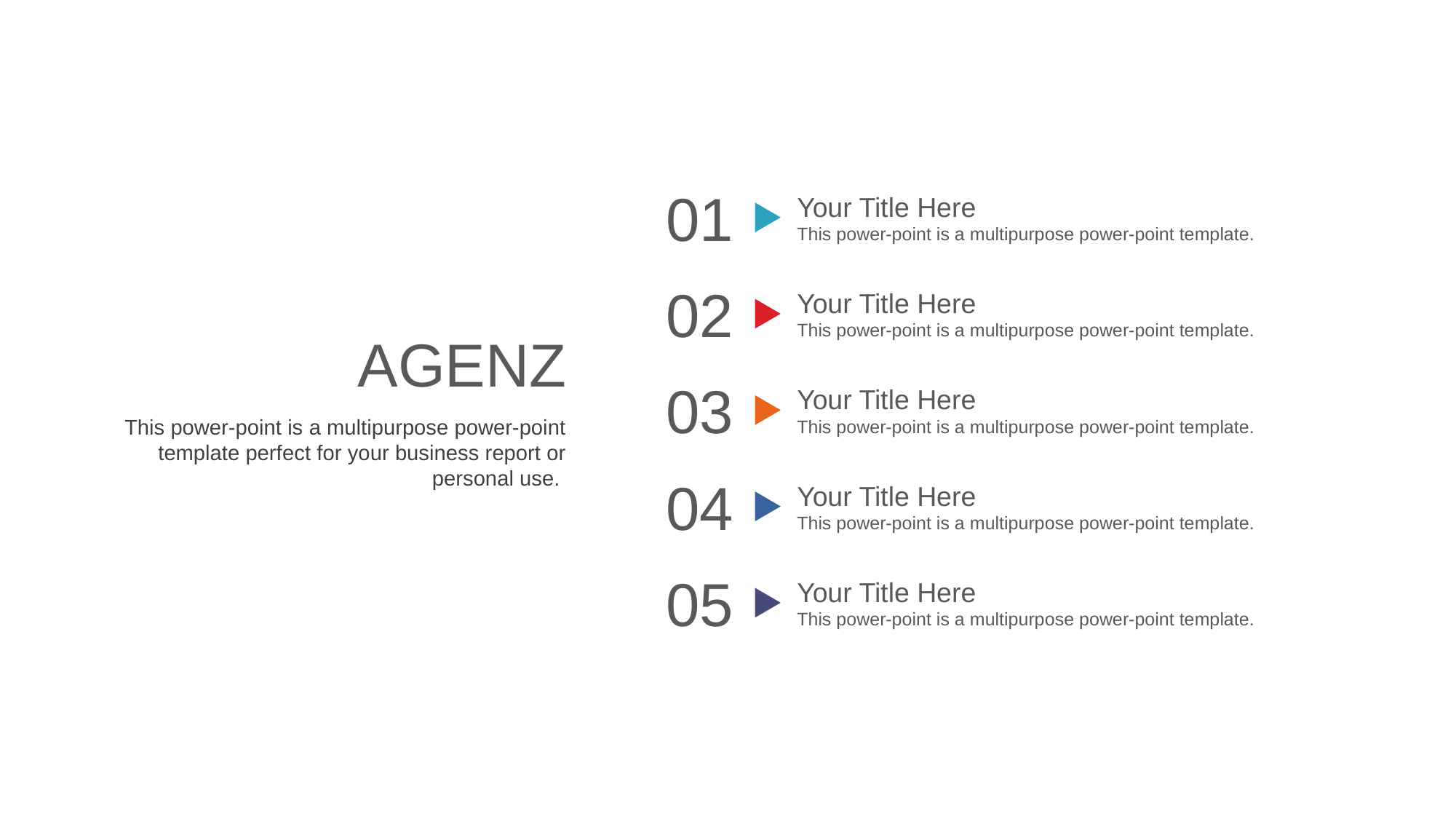

01
Your Title Here
This power-point is a multipurpose power-point template.

02
Your Title Here
This power-point is a multipurpose power-point template.

AGENZ
03
Your Title Here
This power-point is a multipurpose power-point template.

This power-point is a multipurpose power-point template perfect for your business report or personal use.
04
Your Title Here
This power-point is a multipurpose power-point template.

05
Your Title Here
This power-point is a multipurpose power-point template.